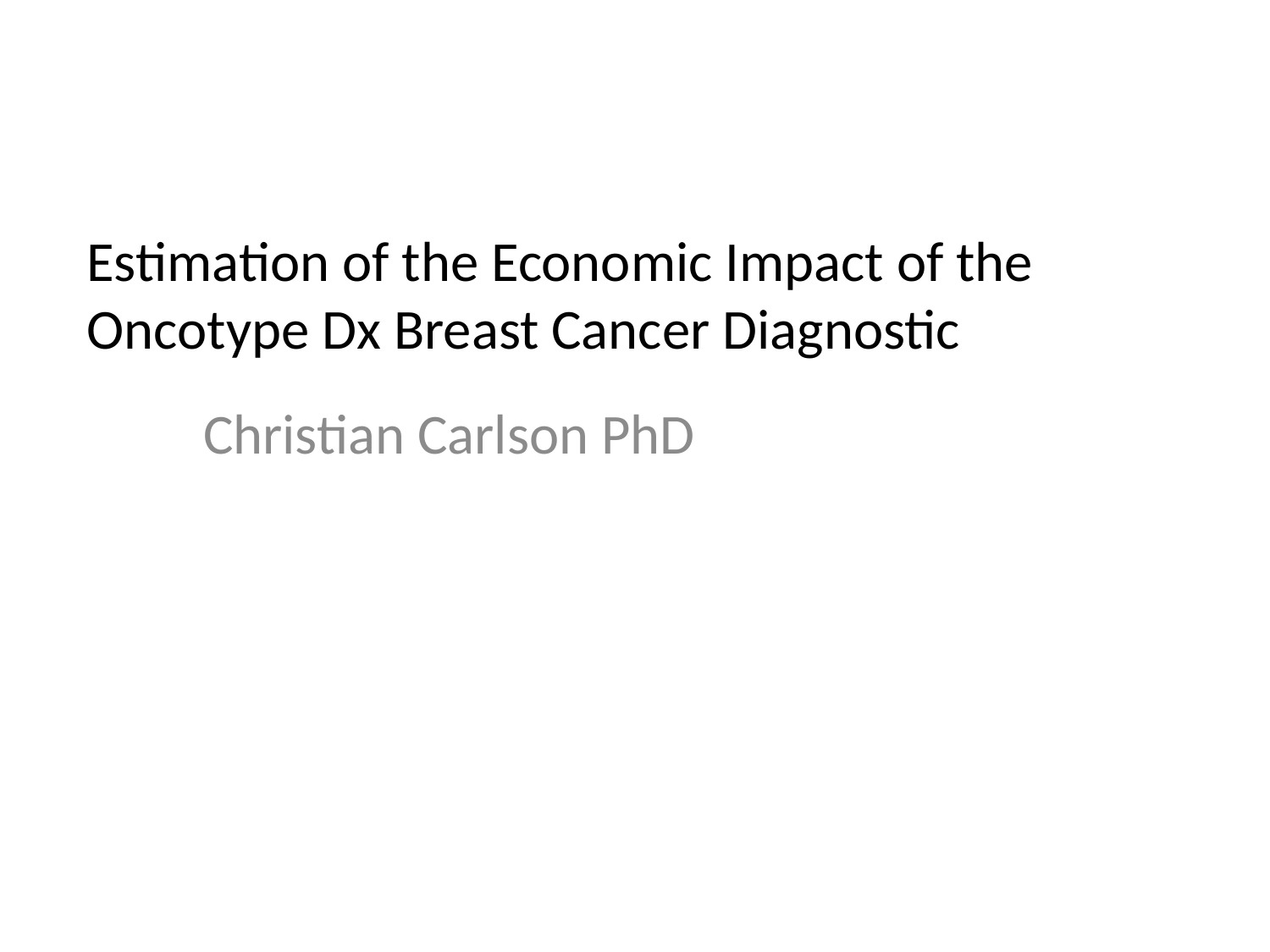

# Estimation of the Economic Impact of the Oncotype Dx Breast Cancer Diagnostic
Christian Carlson PhD